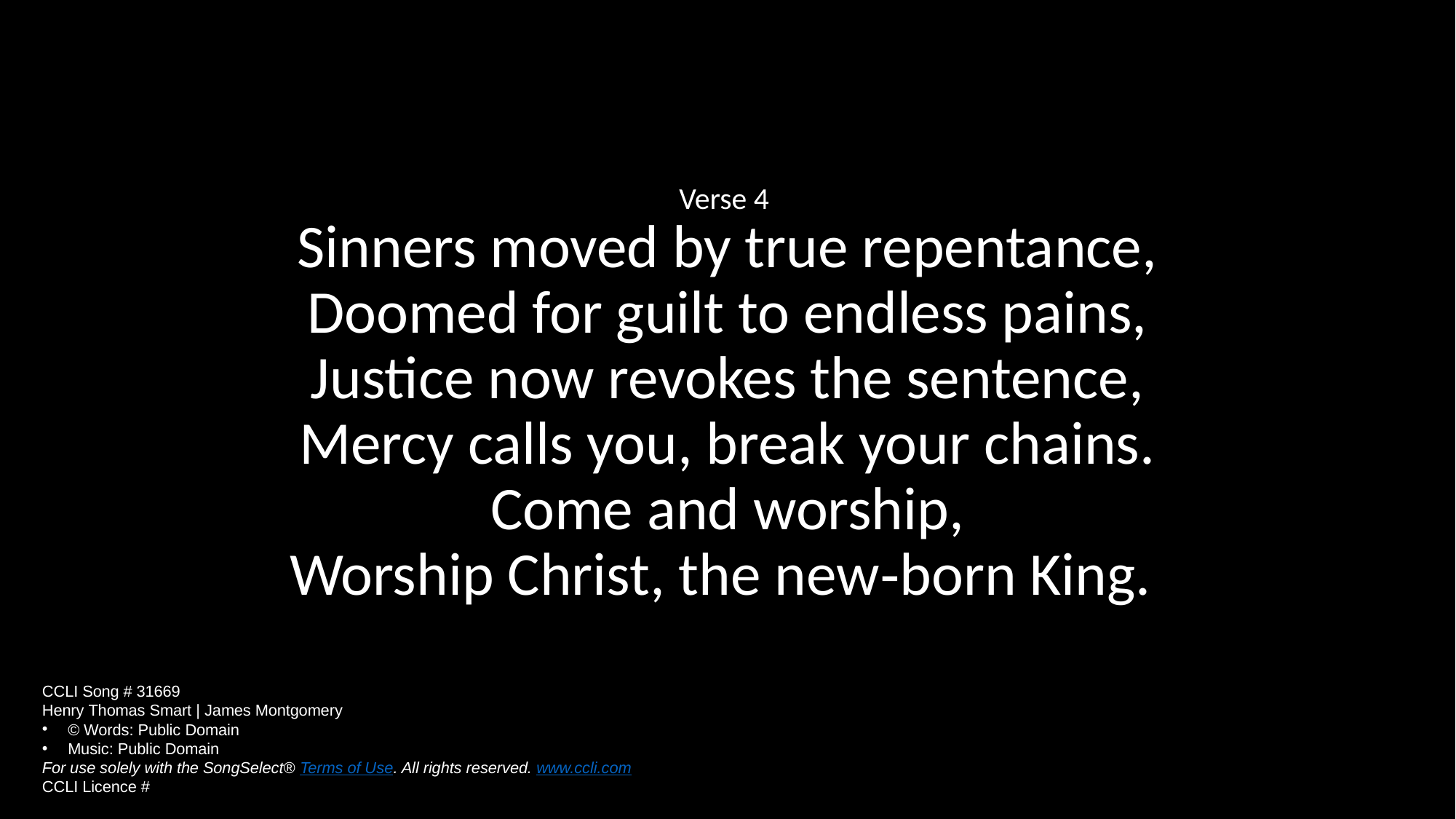

Verse 4
Sinners moved by true repentance,
Doomed for guilt to endless pains,
Justice now revokes the sentence,
Mercy calls you, break your chains.
Come and worship,
Worship Christ, the new‑born King.
CCLI Song # 31669
Henry Thomas Smart | James Montgomery
© Words: Public Domain
Music: Public Domain
For use solely with the SongSelect® Terms of Use. All rights reserved. www.ccli.com
CCLI Licence #